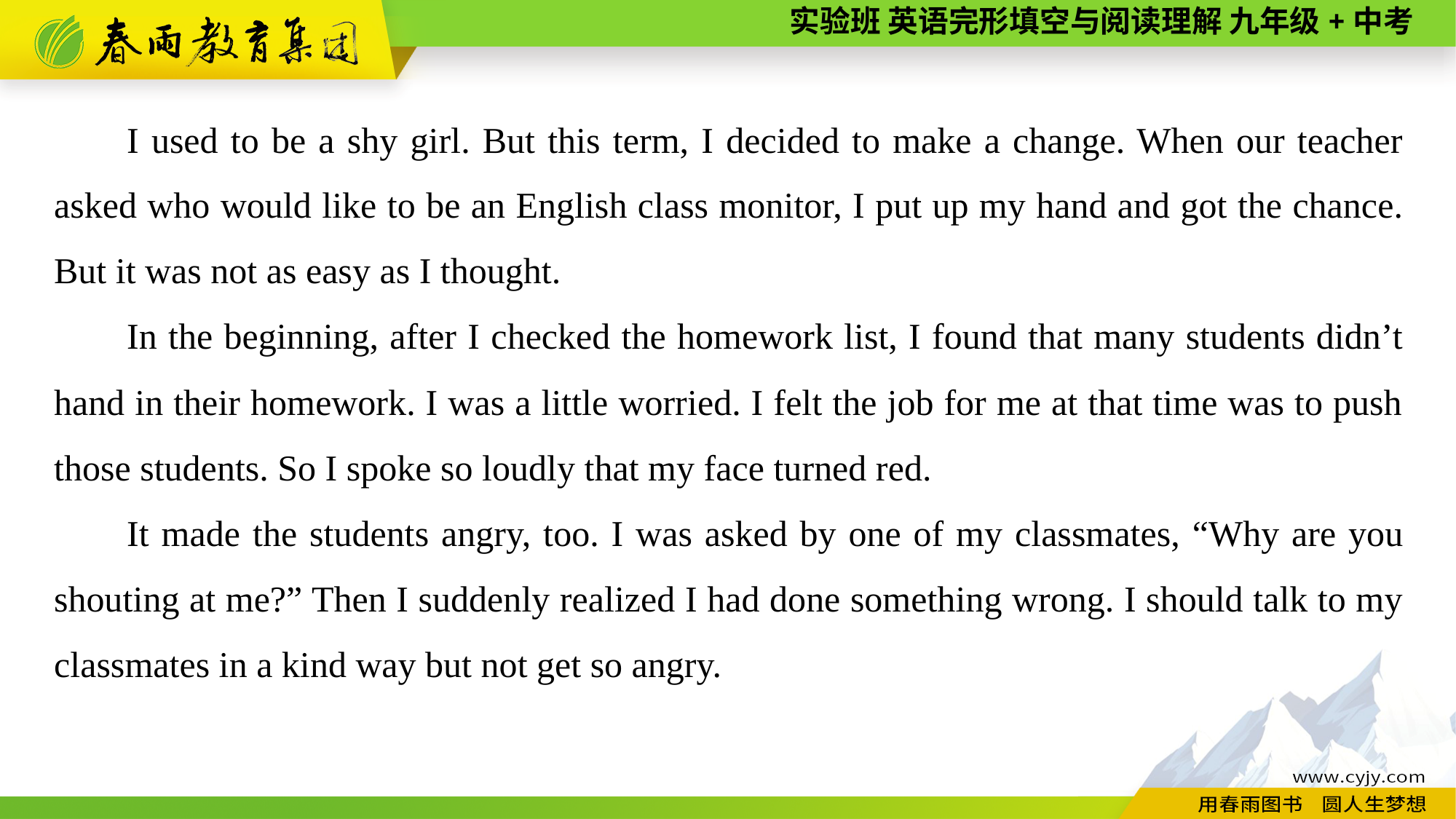

I used to be a shy girl. But this term, I decided to make a change. When our teacher asked who would like to be an English class monitor, I put up my hand and got the chance. But it was not as easy as I thought.
In the beginning, after I checked the homework list, I found that many students didn’t hand in their homework. I was a little worried. I felt the job for me at that time was to push those students. So I spoke so loudly that my face turned red.
It made the students angry, too. I was asked by one of my classmates, “Why are you shouting at me?” Then I suddenly realized I had done something wrong. I should talk to my classmates in a kind way but not get so angry.